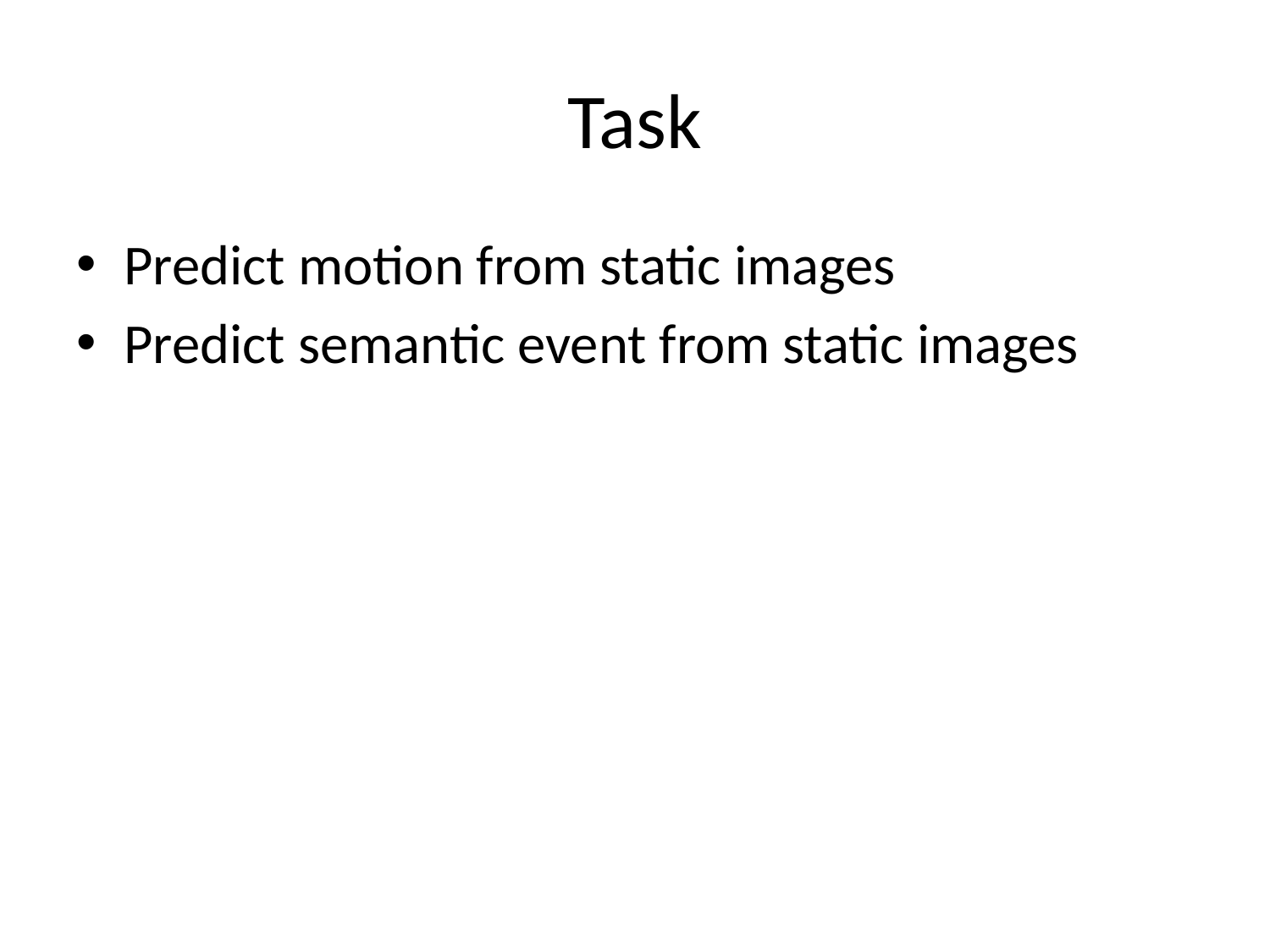

# Task
Predict motion from static images
Predict semantic event from static images